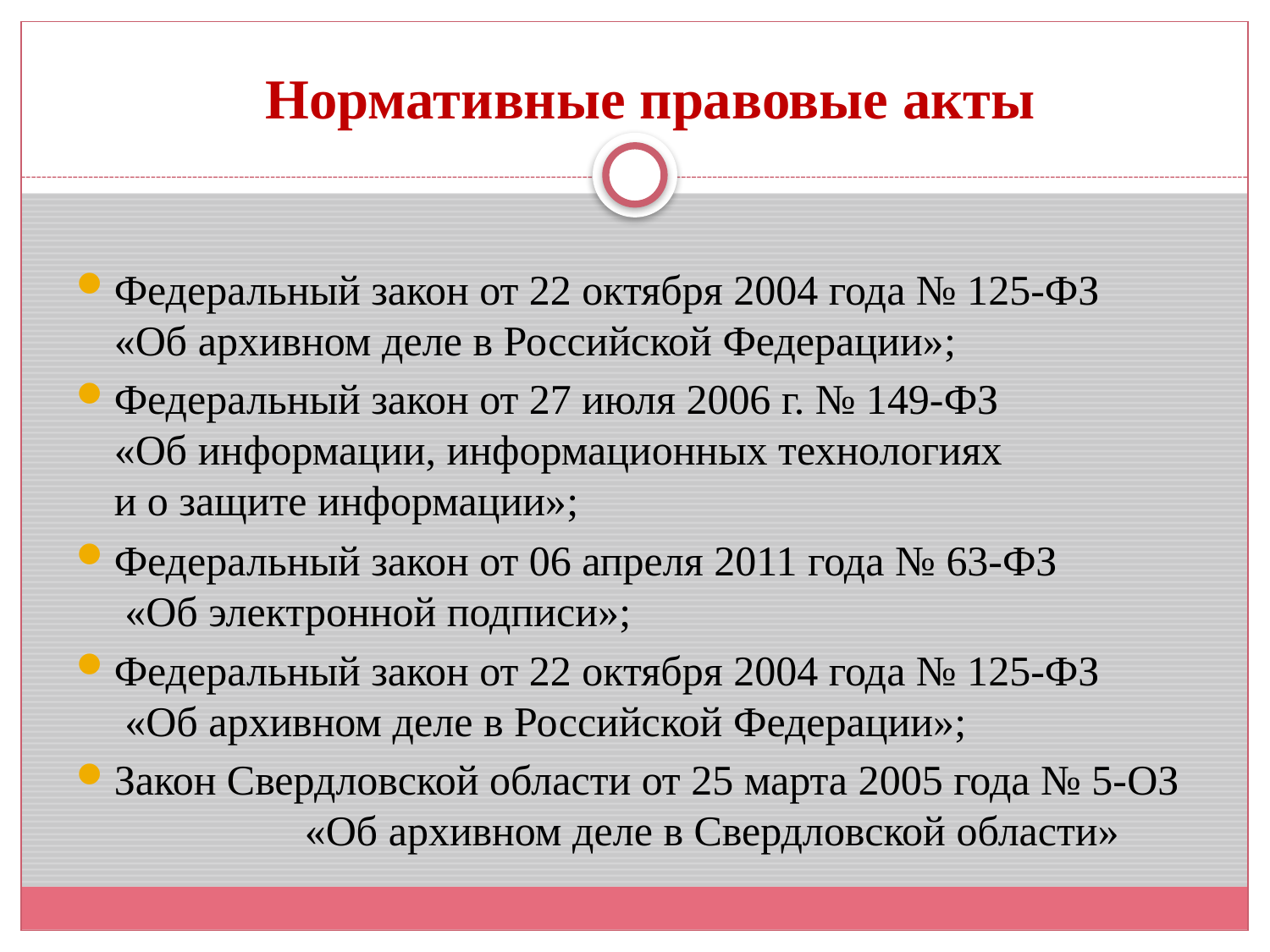

# Нормативные правовые акты
Федеральный закон от 22 октября 2004 года № 125-ФЗ   «Об архивном деле в Российской Федерации»;
Федеральный закон от 27 июля 2006 г. № 149-ФЗ             «Об информации, информационных технологиях                   и о защите информации»;
Федеральный закон от 06 апреля 2011 года № 63-ФЗ              «Об электронной подписи»;
Федеральный закон от 22 октября 2004 года № 125-ФЗ          «Об архивном деле в Российской Федерации»;
Закон Свердловской области от 25 марта 2005 года № 5-ОЗ                    «Об архивном деле в Свердловской области»